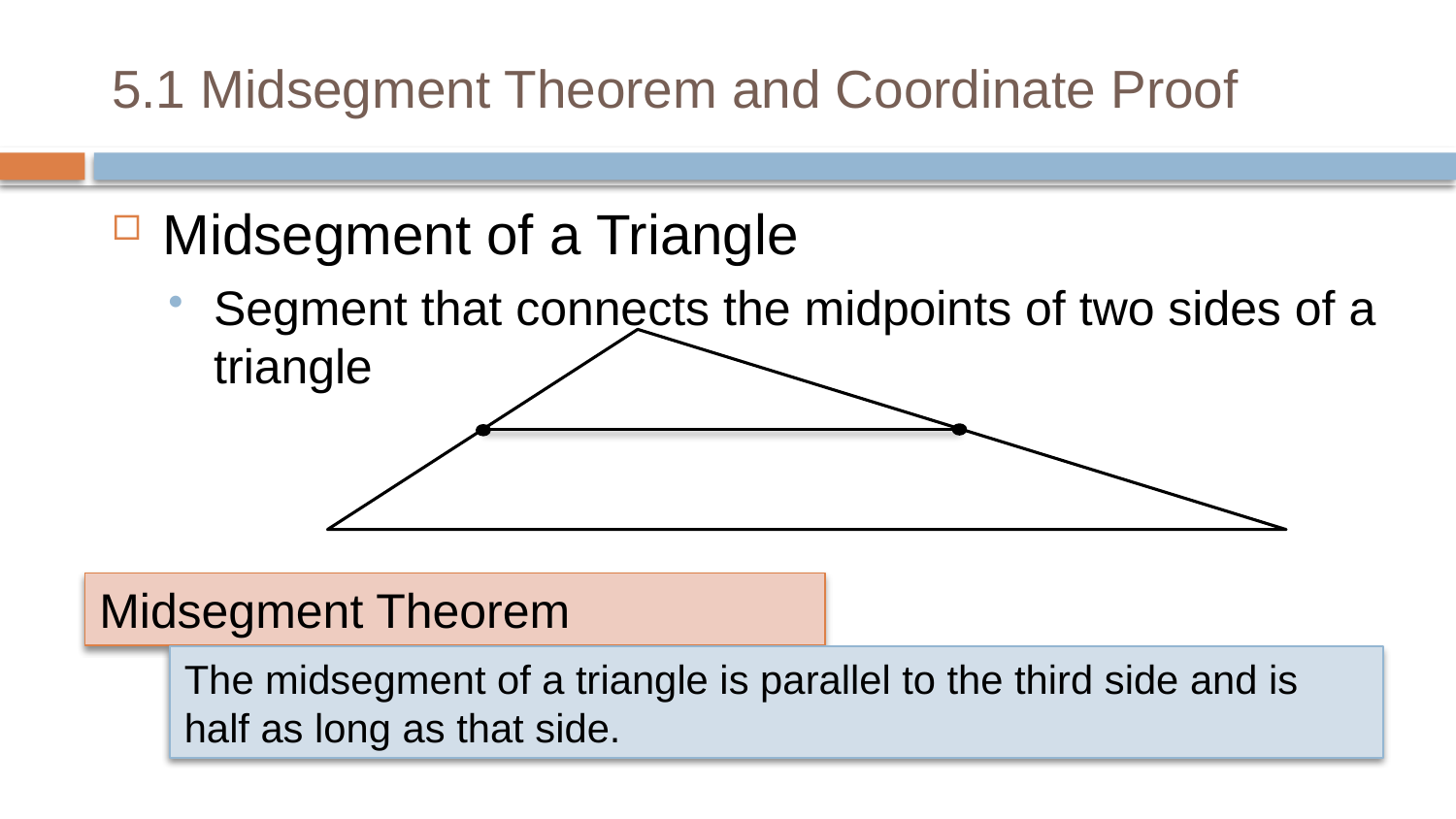

# 5.1 Midsegment Theorem and Coordinate Proof
Midsegment of a Triangle
Segment that connects the midpoints of two sides of a triangle

Midsegment Theorem
The midsegment of a triangle is parallel to the third side and is half as long as that side.